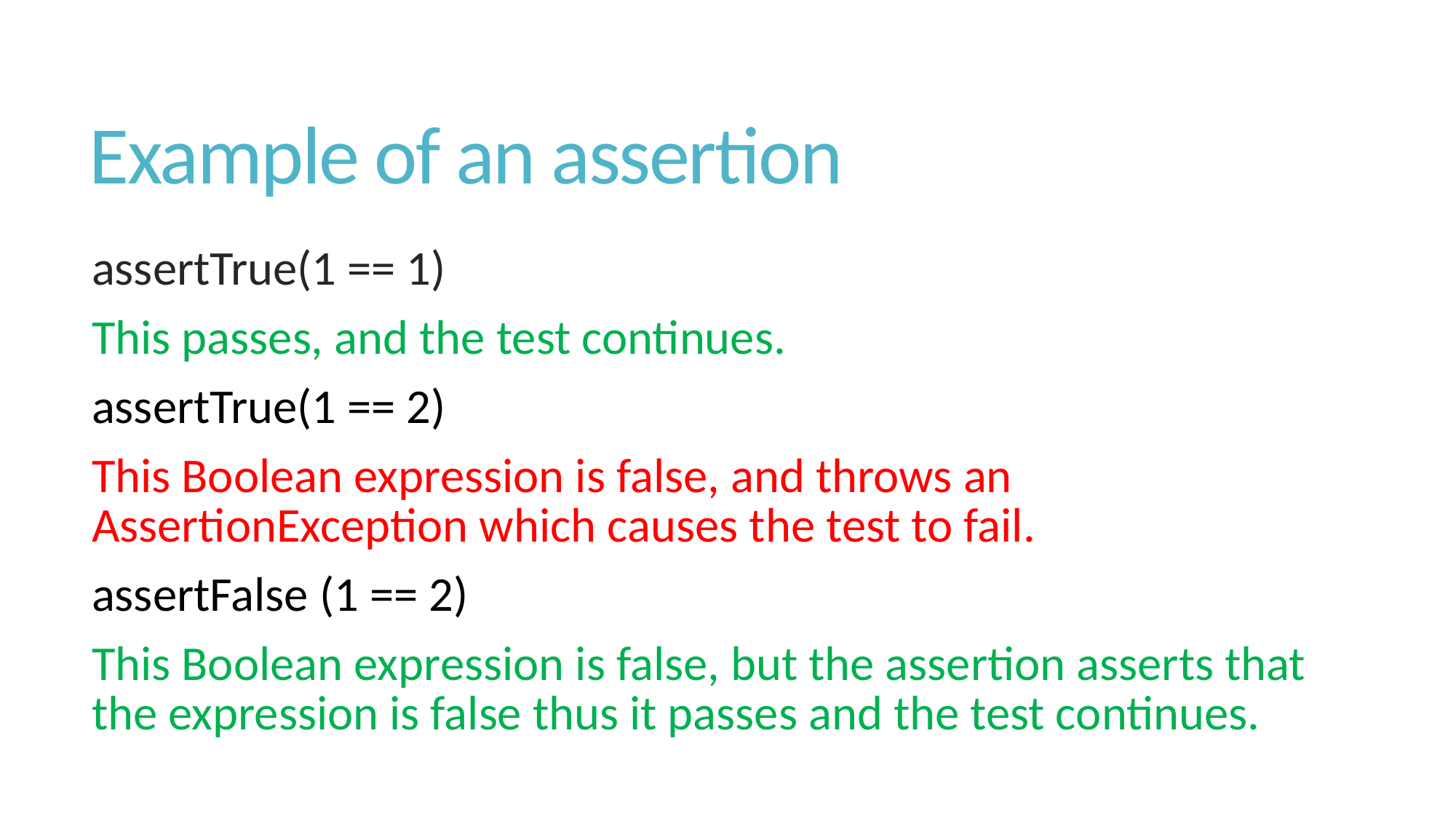

# Example of an assertion
assertTrue(1 == 1)
This passes, and the test continues.
assertTrue(1 == 2)
This Boolean expression is false, and throws an AssertionException which causes the test to fail.
assertFalse (1 == 2)
This Boolean expression is false, but the assertion asserts that the expression is false thus it passes and the test continues.